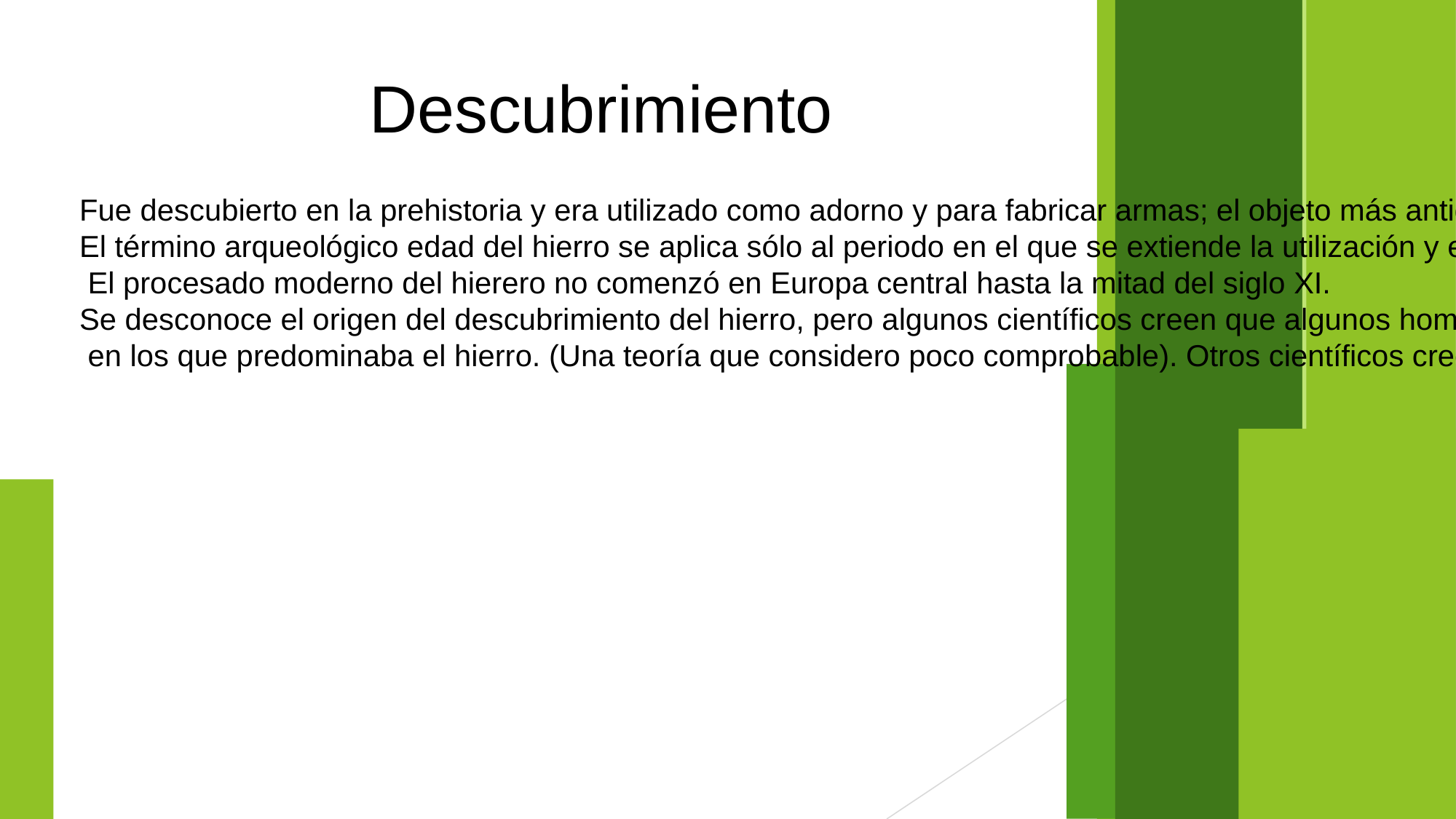

Descubrimiento
Fue descubierto en la prehistoria y era utilizado como adorno y para fabricar armas; el objeto más antiguo, aún existente, es un grupo de cuentas oxidadas encontrado en Egipto, y data del 4000 a.C.
El término arqueológico edad del hierro se aplica sólo al periodo en el que se extiende la utilización y el trabajo del hierro.
 El procesado moderno del hierero no comenzó en Europa central hasta la mitad del siglo XI.
Se desconoce el origen del descubrimiento del hierro, pero algunos científicos creen que algunos hombres primitivos pudieron encontrar fragmentos de meteoritos,
 en los que predominaba el hierro. (Una teoría que considero poco comprobable). Otros científicos creen que en algún momento de la historia, los primeros habitantes del planeta hicieron una gran fogata sobre una montaña rica en hierro y quedó expuesto en medio de las cenizas.